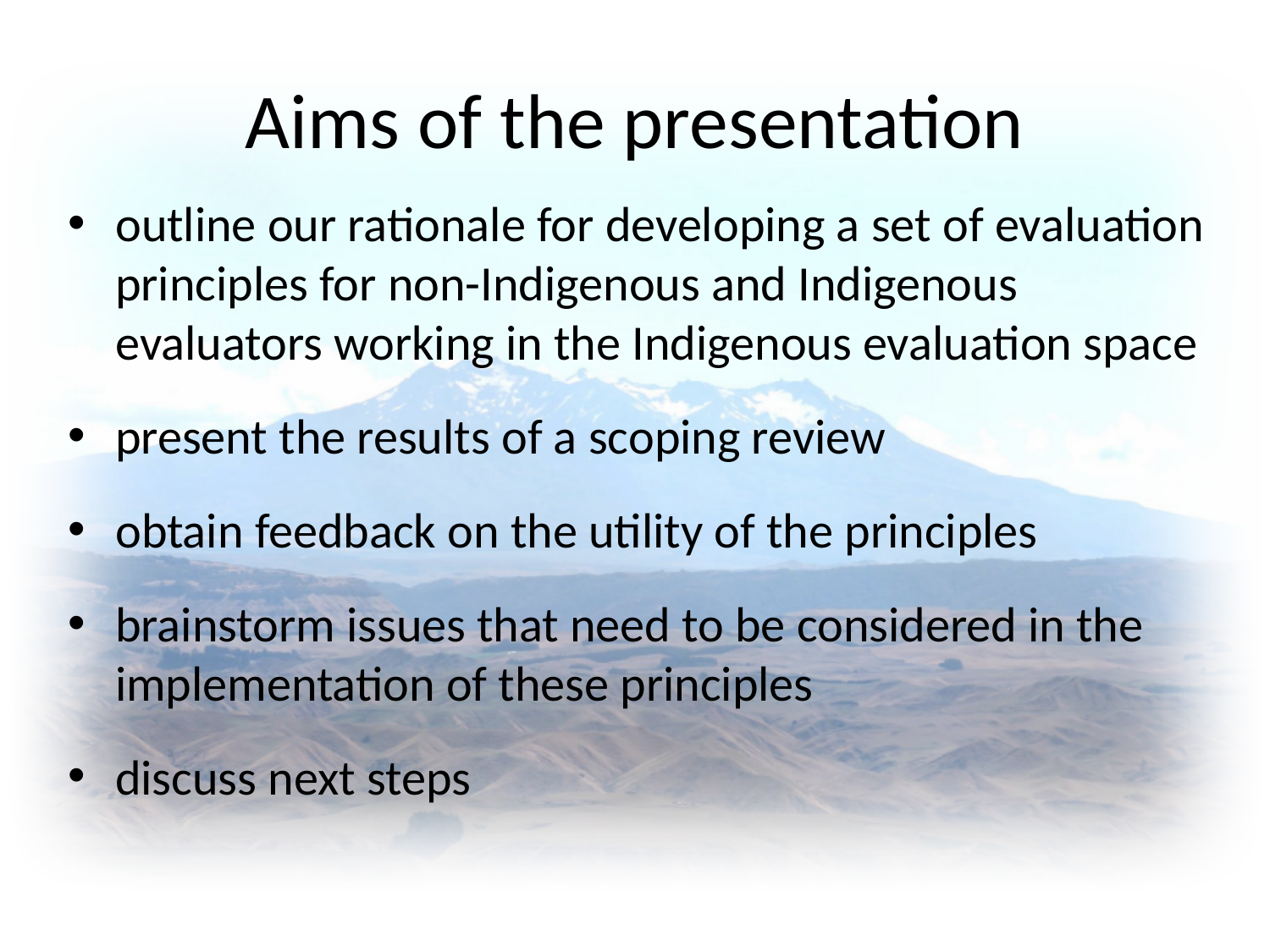

# Aims of the presentation
outline our rationale for developing a set of evaluation principles for non-Indigenous and Indigenous evaluators working in the Indigenous evaluation space

present the results of a scoping review

obtain feedback on the utility of the principles

brainstorm issues that need to be considered in the implementation of these principles

discuss next steps